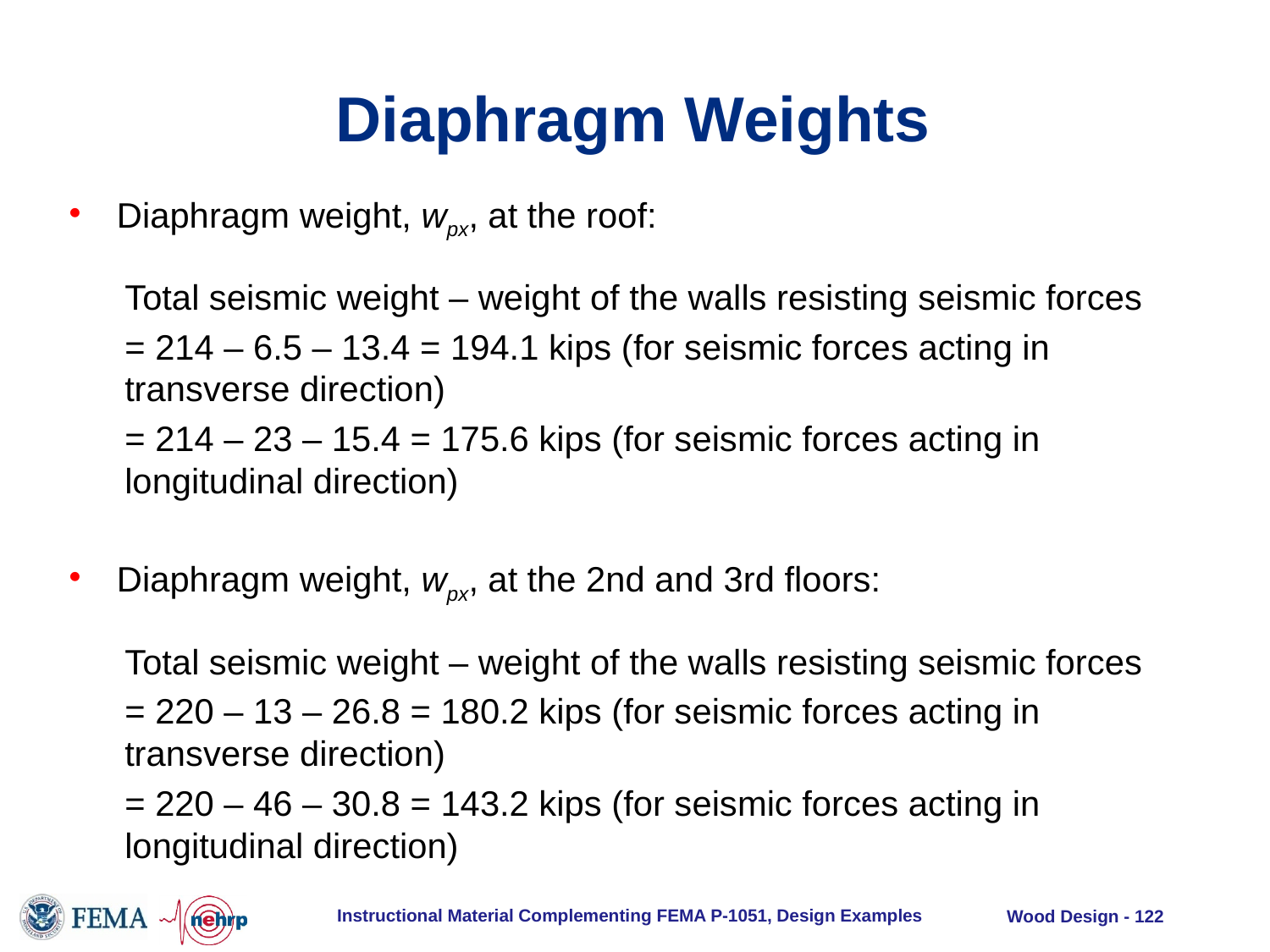

# Diaphragm Weights
Diaphragm weight, wpx, at the roof:

Total seismic weight – weight of the walls resisting seismic forces
= 214 – 6.5 – 13.4 = 194.1 kips (for seismic forces acting in transverse direction)
= 214 – 23 – 15.4 = 175.6 kips (for seismic forces acting in longitudinal direction)

Diaphragm weight, wpx, at the 2nd and 3rd floors:

Total seismic weight – weight of the walls resisting seismic forces
= 220 – 13 – 26.8 = 180.2 kips (for seismic forces acting in transverse direction)
= 220 – 46 – 30.8 = 143.2 kips (for seismic forces acting in longitudinal direction)